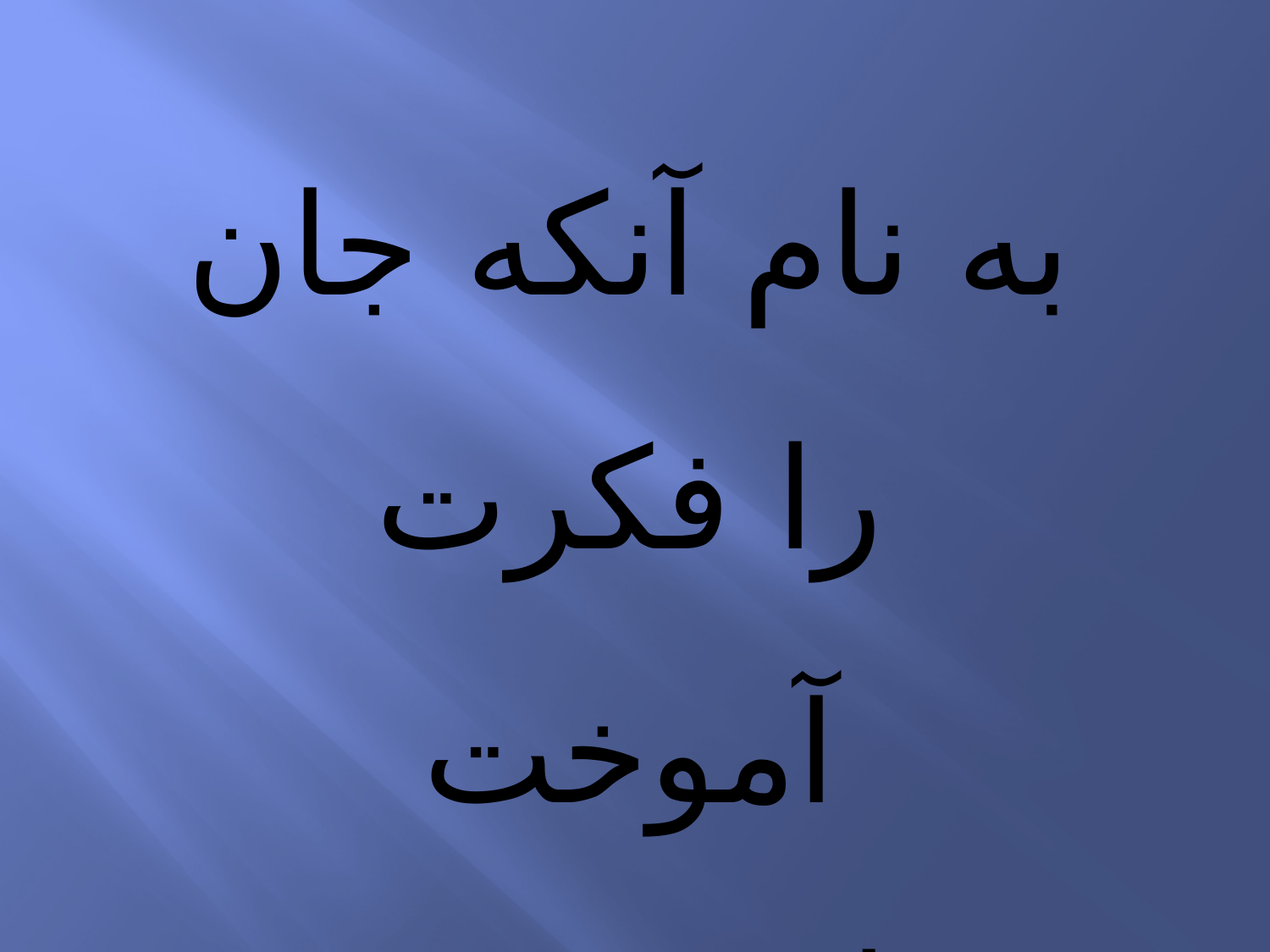

به نام آنکه جان را فکرت آموخت
دادرسی در امور مالیاتی
تهیه کننده: احمد غفارزاده